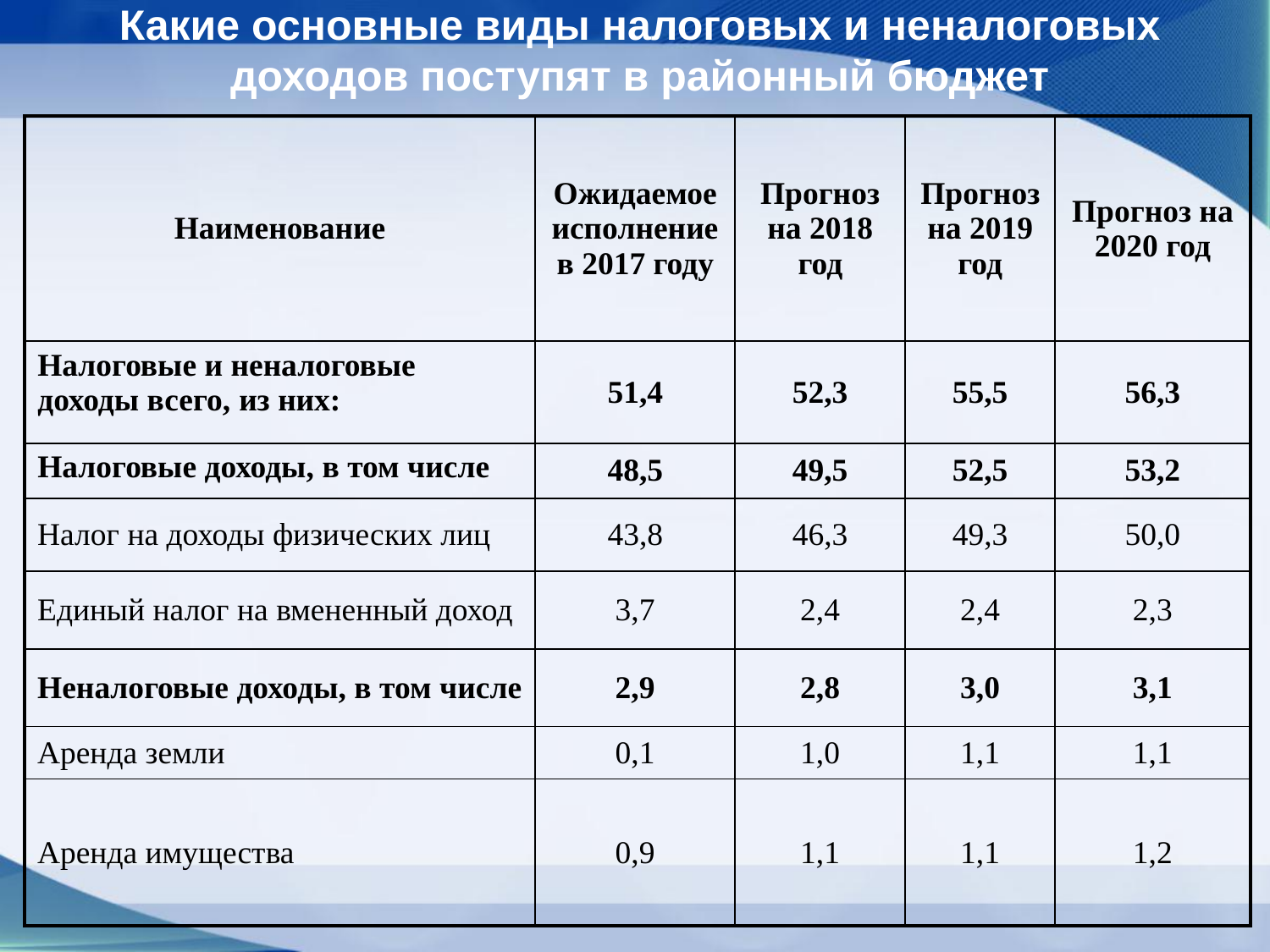

# Какие основные виды налоговых и неналоговых доходов поступят в районный бюджет
| Наименование | Ожидаемое исполнение в 2017 году | Прогноз на 2018 год | Прогноз на 2019 год | Прогноз на 2020 год |
| --- | --- | --- | --- | --- |
| Налоговые и неналоговые доходы всего, из них: | 51,4 | 52,3 | 55,5 | 56,3 |
| Налоговые доходы, в том числе | 48,5 | 49,5 | 52,5 | 53,2 |
| Налог на доходы физических лиц | 43,8 | 46,3 | 49,3 | 50,0 |
| Единый налог на вмененный доход | 3,7 | 2,4 | 2,4 | 2,3 |
| Неналоговые доходы, в том числе | 2,9 | 2,8 | 3,0 | 3,1 |
| Аренда земли | 0,1 | 1,0 | 1,1 | 1,1 |
| Аренда имущества | 0,9 | 1,1 | 1,1 | 1,2 |